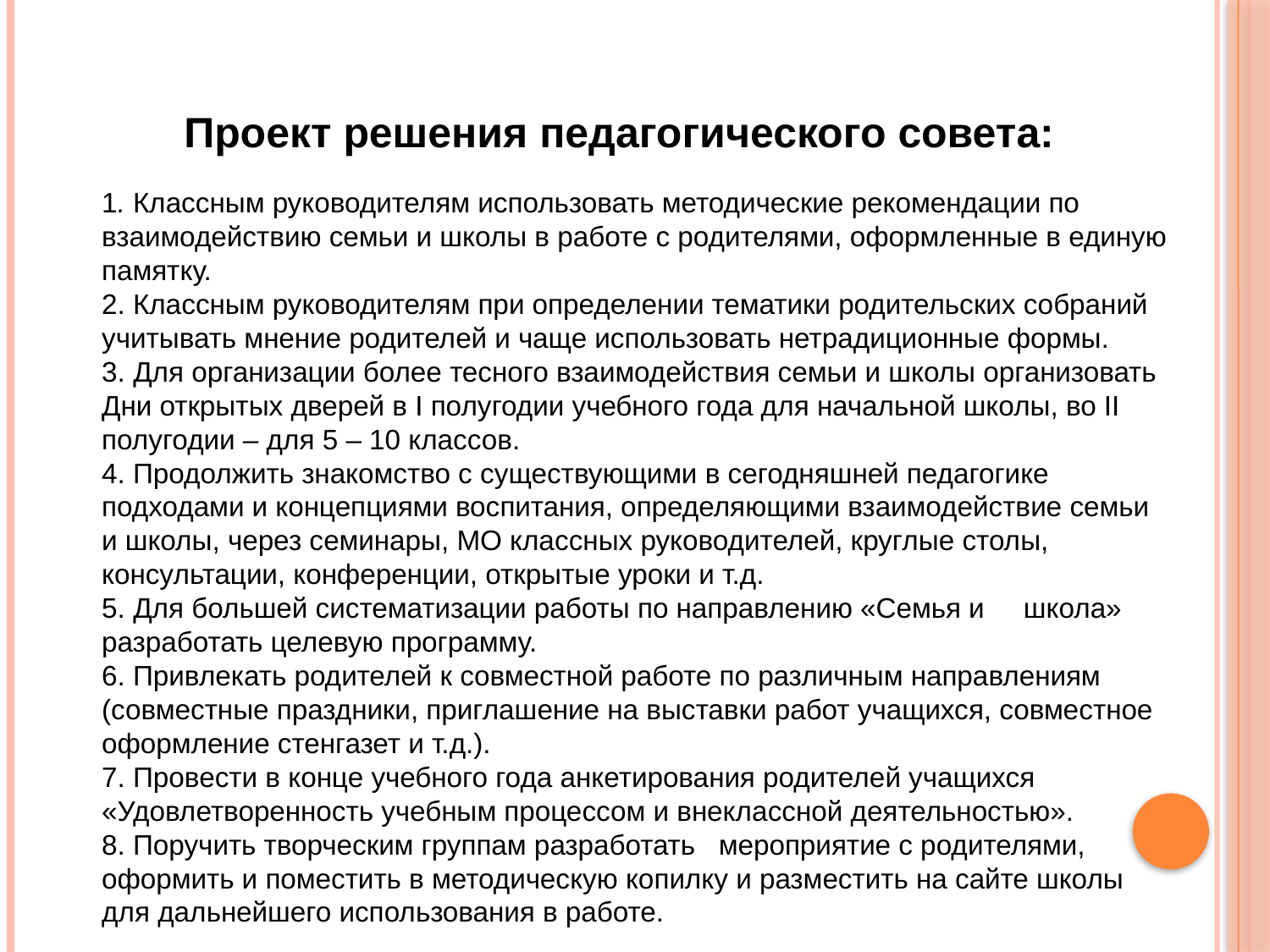

Проект решения педагогического совета:
1. Классным руководителям использовать методические рекомендации по взаимодействию семьи и школы в работе с родителями, оформленные в единую памятку.
2. Классным руководителям при определении тематики родительских собраний учитывать мнение родителей и чаще использовать нетрадиционные формы.
3. Для организации более тесного взаимодействия семьи и школы организовать Дни открытых дверей в I полугодии учебного года для начальной школы, во II полугодии – для 5 – 10 классов.
4. Продолжить знакомство с существующими в сегодняшней педагогике подходами и концепциями воспитания, определяющими взаимодействие семьи и школы, через семинары, МО классных руководителей, круглые столы, консультации, конференции, открытые уроки и т.д.
5. Для большей систематизации работы по направлению «Семья и     школа» разработать целевую программу.
6. Привлекать родителей к совместной работе по различным направлениям (совместные праздники, приглашение на выставки работ учащихся, совместное оформление стенгазет и т.д.).
7. Провести в конце учебного года анкетирования родителей учащихся «Удовлетворенность учебным процессом и внеклассной деятельностью».
8. Поручить творческим группам разработать   мероприятие с родителями, оформить и поместить в методическую копилку и разместить на сайте школы  для дальнейшего использования в работе.